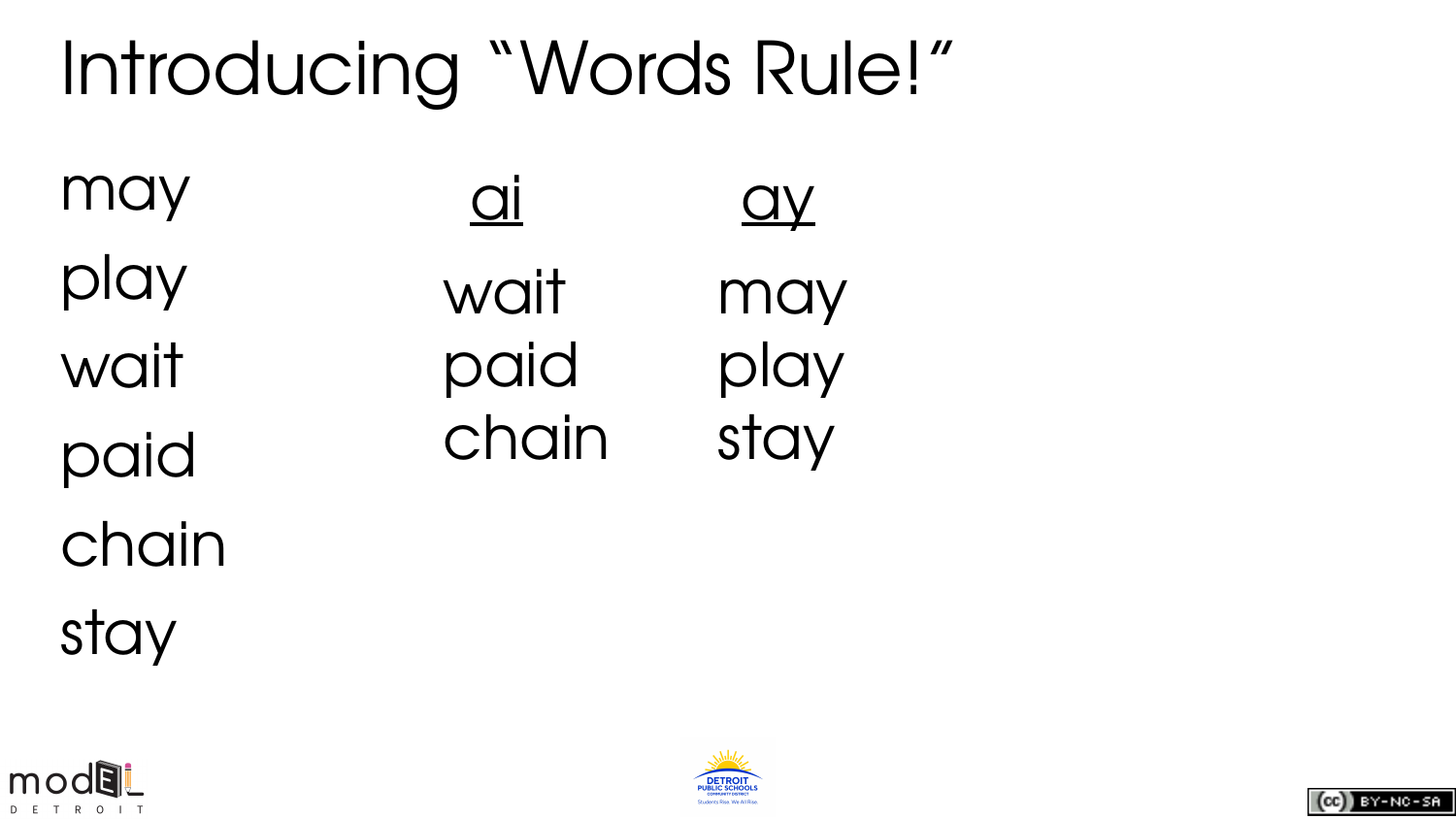

# Introducing “Words Rule!”
may
play
wait
paid
chain
stay
ai             ay
 wait		may
 paid	play
 chain	stay